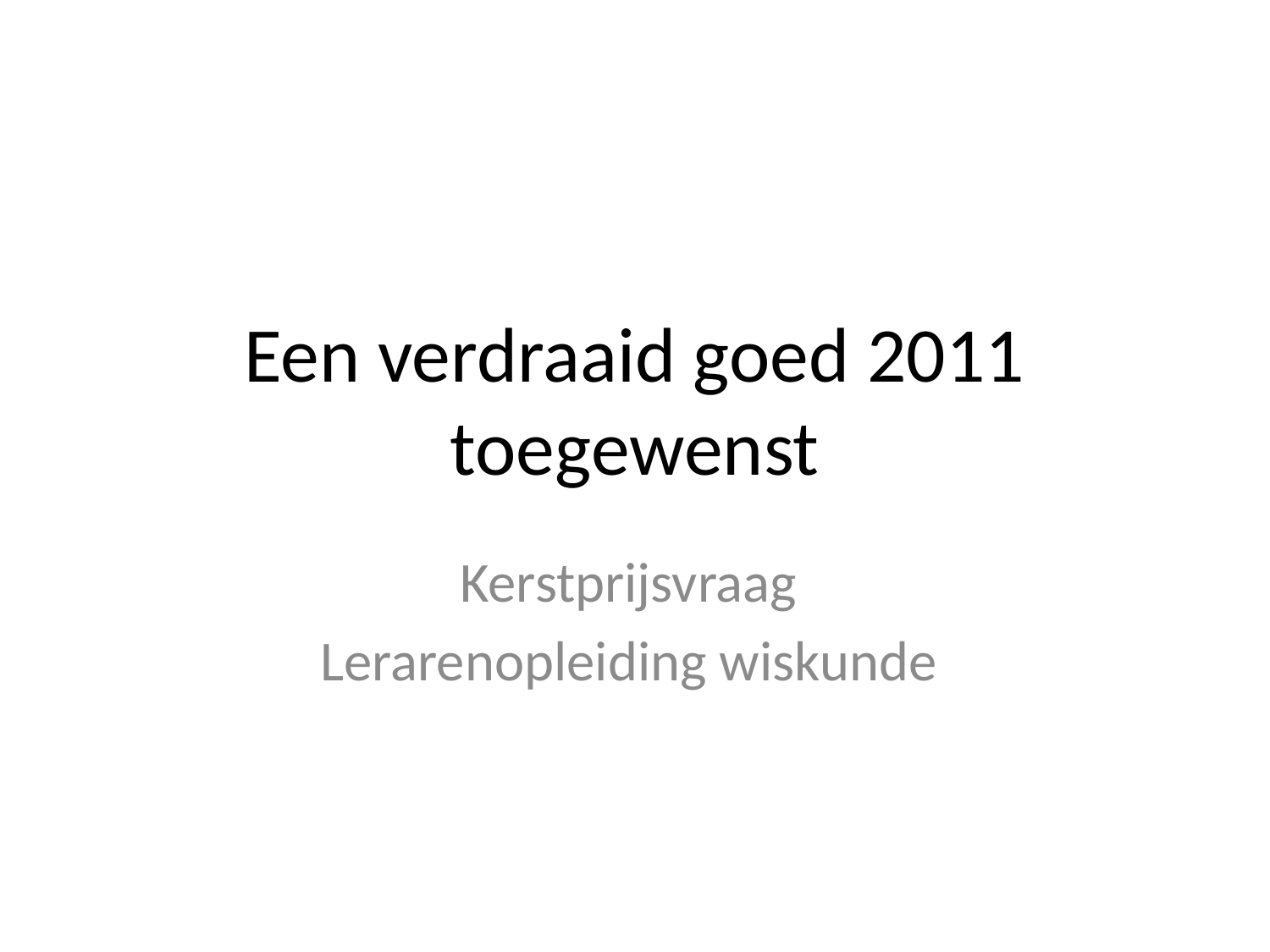

# Een verdraaid goed 2011 toegewenst
Kerstprijsvraag
Lerarenopleiding wiskunde